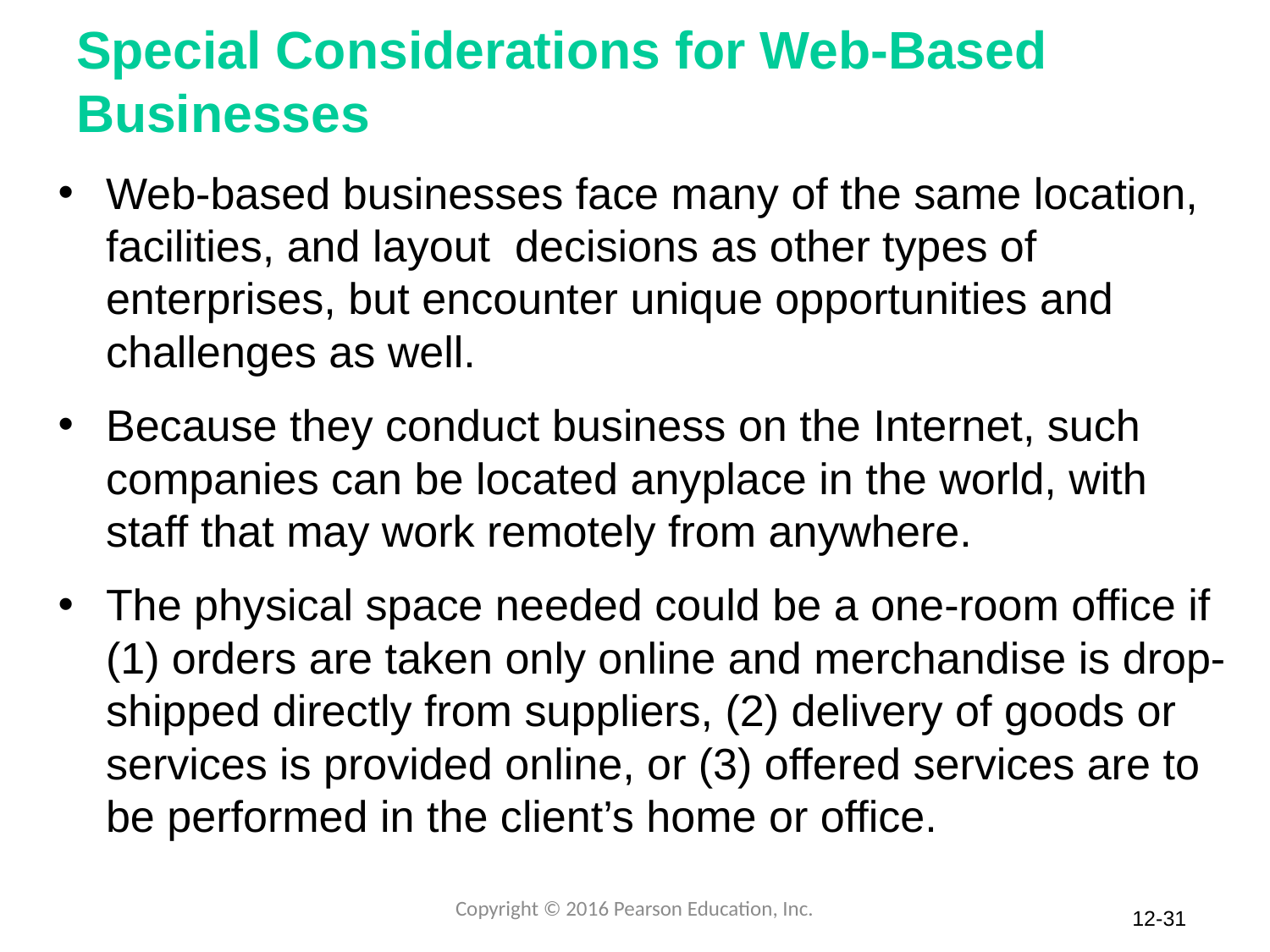

# Special Considerations for Web-Based Businesses
Web-based businesses face many of the same location, facilities, and layout  decisions as other types of enterprises, but encounter unique opportunities and challenges as well.

Because they conduct business on the Internet, such companies can be located anyplace in the world, with staff that may work remotely from anywhere.

The physical space needed could be a one-room office if (1) orders are taken only online and merchandise is drop-shipped directly from suppliers, (2) delivery of goods or services is provided online, or (3) offered services are to be performed in the client’s home or office.
Copyright © 2016 Pearson Education, Inc.